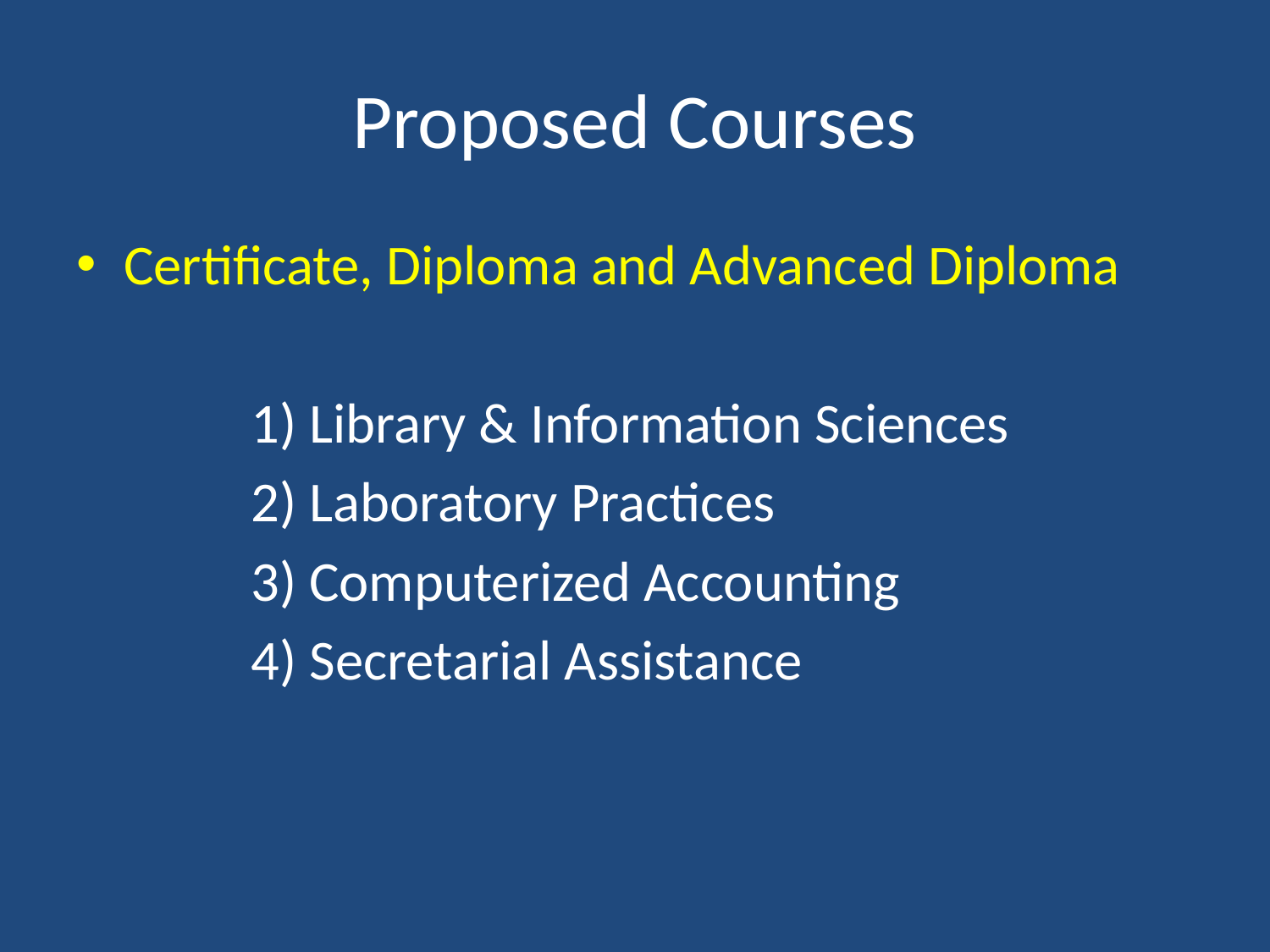

# Proposed Courses
Certificate, Diploma and Advanced Diploma

		1) Library & Information Sciences
		2) Laboratory Practices
		3) Computerized Accounting
		4) Secretarial Assistance